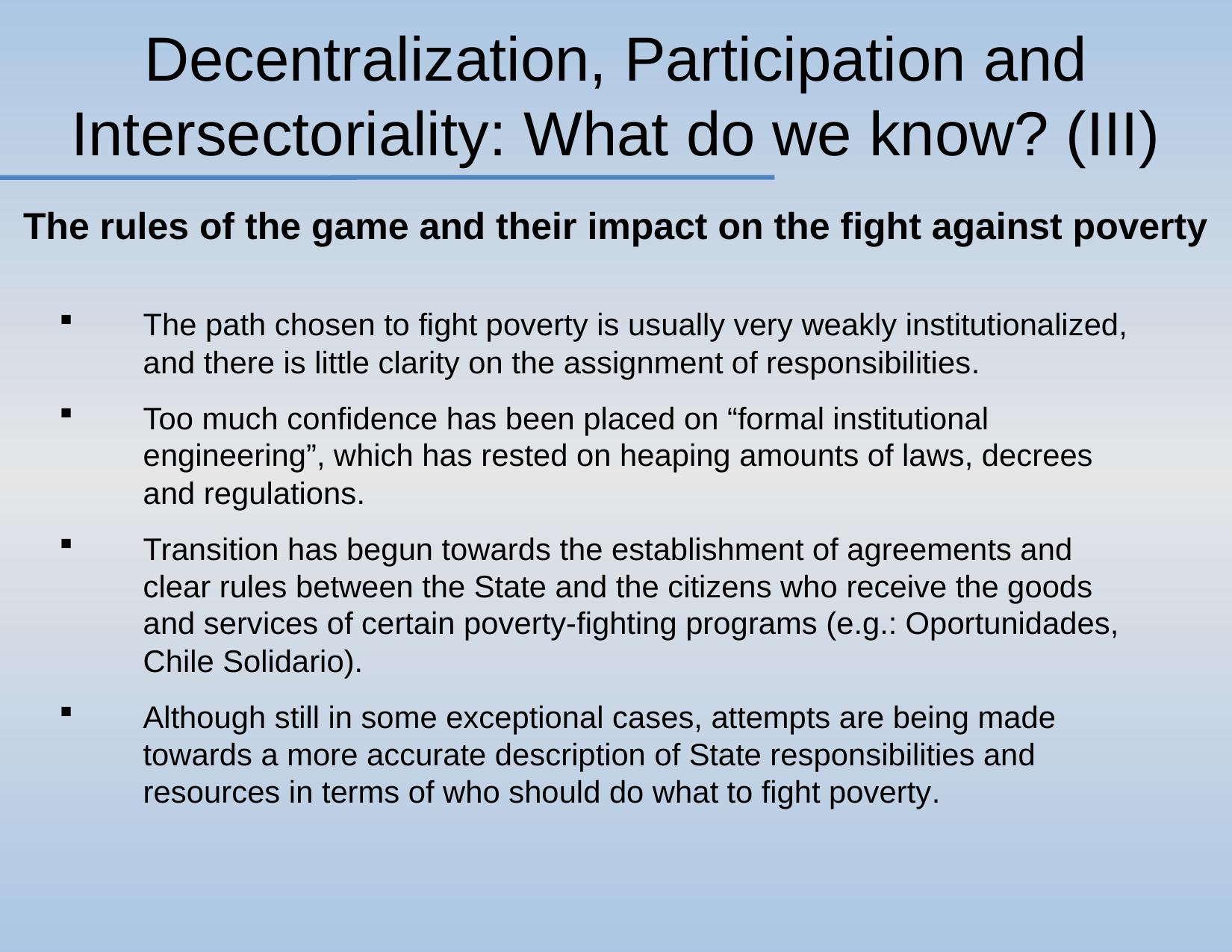

# Decentralization, Participation and Intersectoriality: What do we know? (III)

The rules of the game and their impact on the fight against poverty
The path chosen to fight poverty is usually very weakly institutionalized, and there is little clarity on the assignment of responsibilities.
Too much confidence has been placed on “formal institutional engineering”, which has rested on heaping amounts of laws, decrees and regulations.
Transition has begun towards the establishment of agreements and clear rules between the State and the citizens who receive the goods and services of certain poverty-fighting programs (e.g.: Oportunidades, Chile Solidario).
Although still in some exceptional cases, attempts are being made towards a more accurate description of State responsibilities and resources in terms of who should do what to fight poverty.